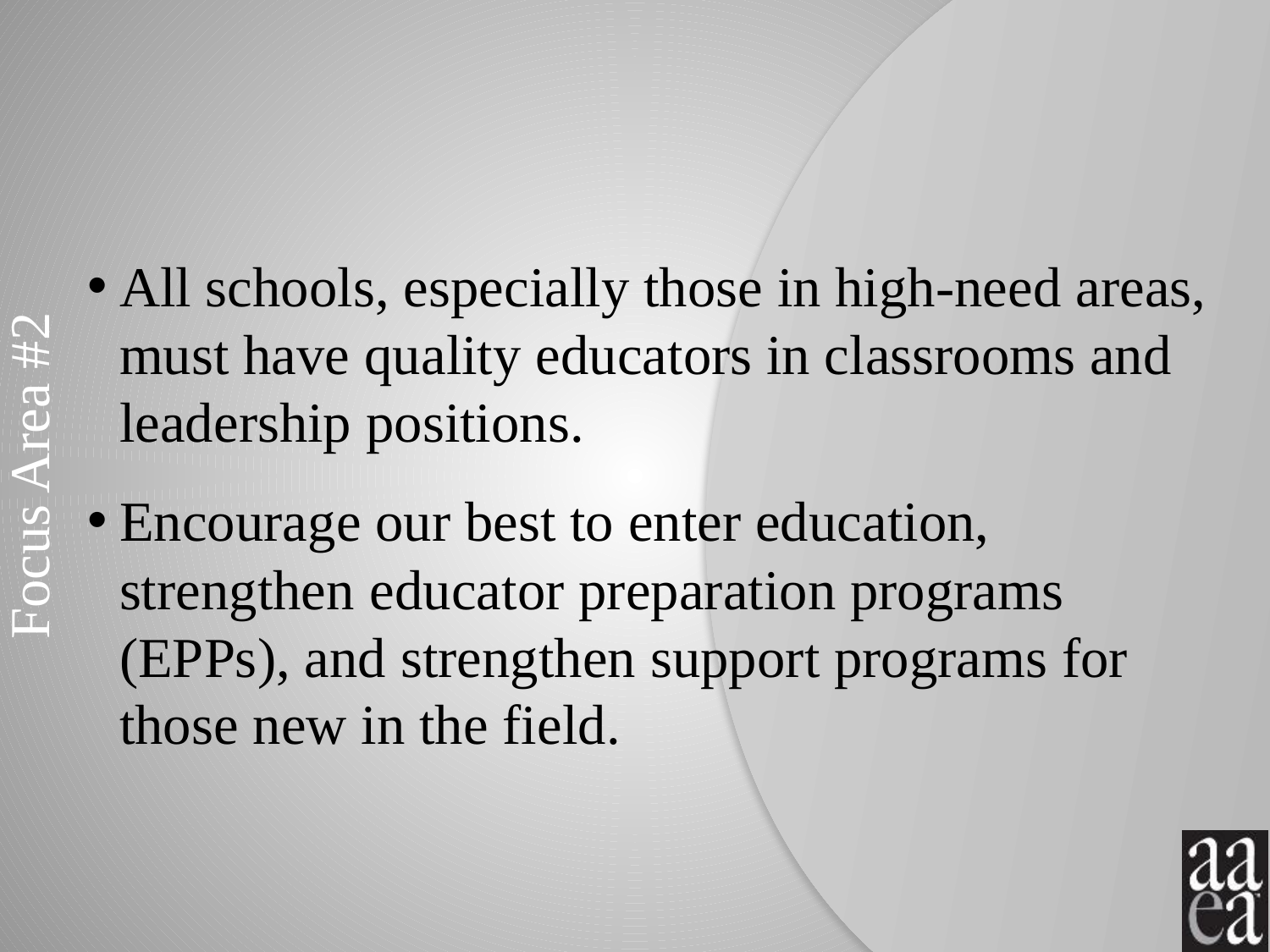

All schools, especially those in high-need areas, must have quality educators in classrooms and leadership positions.
Encourage our best to enter education, strengthen educator preparation programs (EPPs), and strengthen support programs for those new in the field.
Focus Area #2